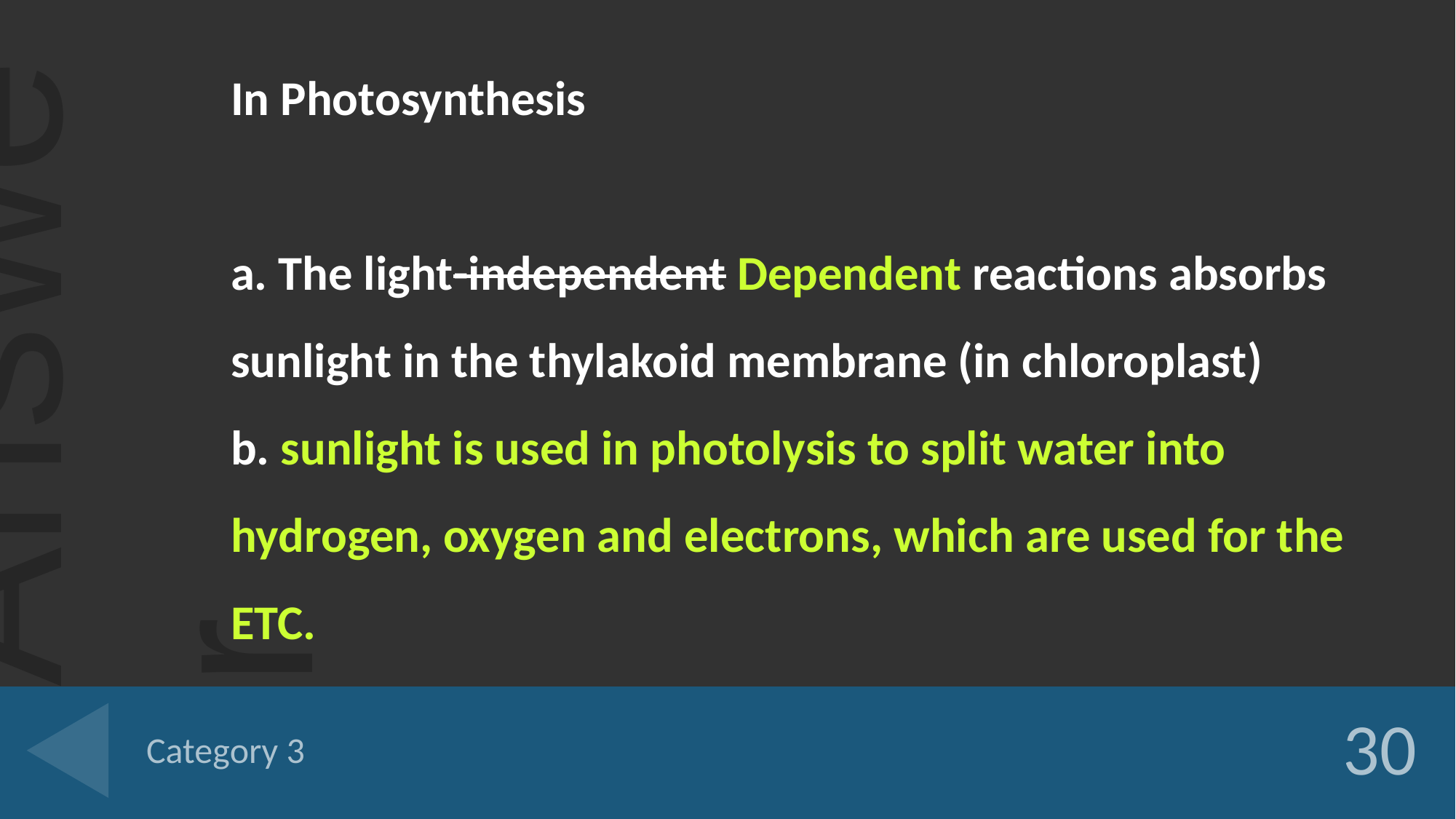

In Photosynthesis

a. The light-independent Dependent reactions absorbs sunlight in the thylakoid membrane (in chloroplast)
b. sunlight is used in photolysis to split water into hydrogen, oxygen and electrons, which are used for the ETC.
# Category 3
30